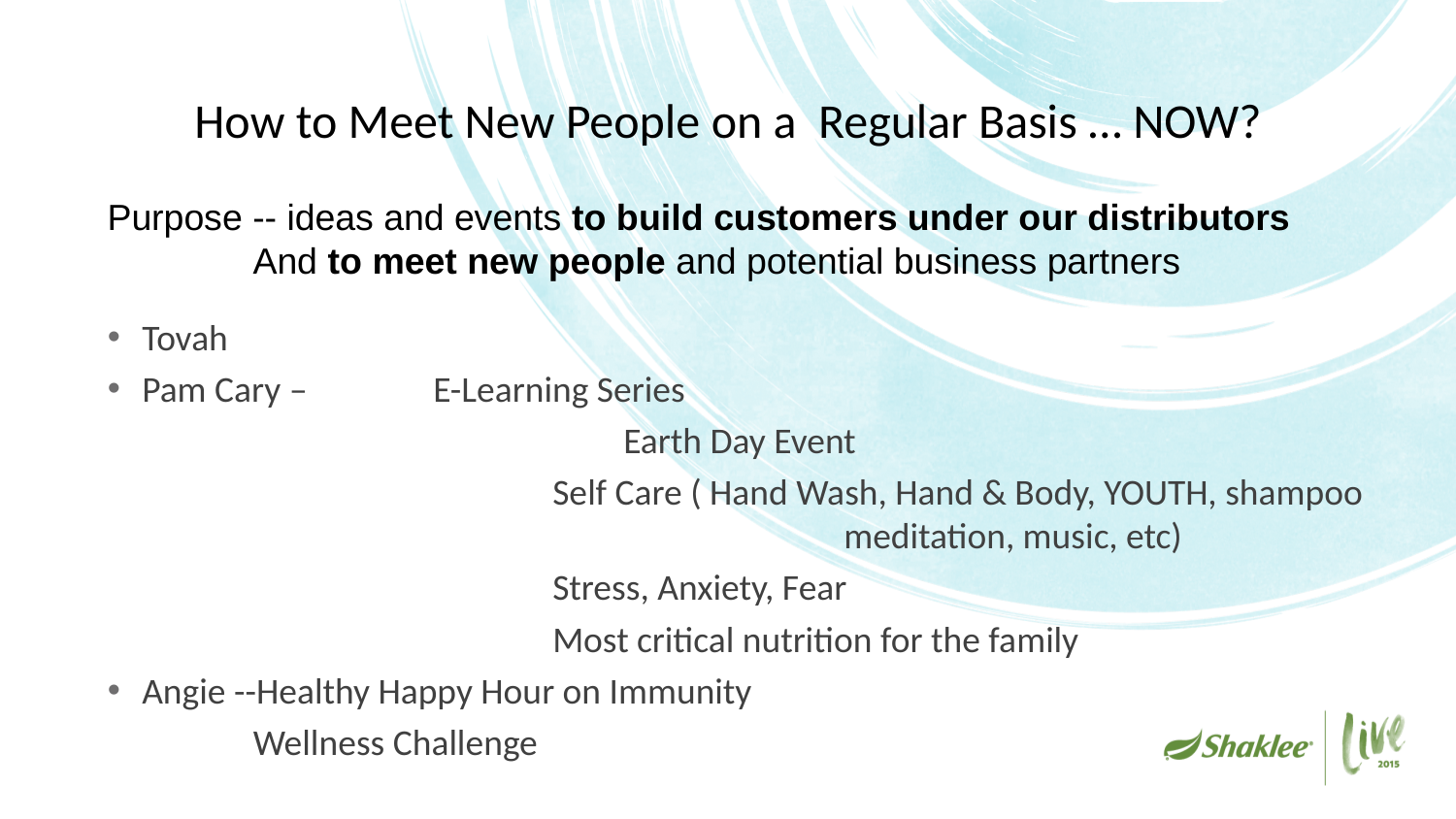

# How to Meet New People on a  Regular Basis … NOW?
Purpose -- ideas and events to build customers under our distributors
	And to meet new people and potential business partners
Tovah
Pam Cary –	E-Learning Series
			 Earth Day Event
			 Self Care ( Hand Wash, Hand & Body, YOUTH, shampoo 					 meditation, music, etc)
			 Stress, Anxiety, Fear
			 Most critical nutrition for the family
Angie --Healthy Happy Hour on Immunity
	Wellness Challenge